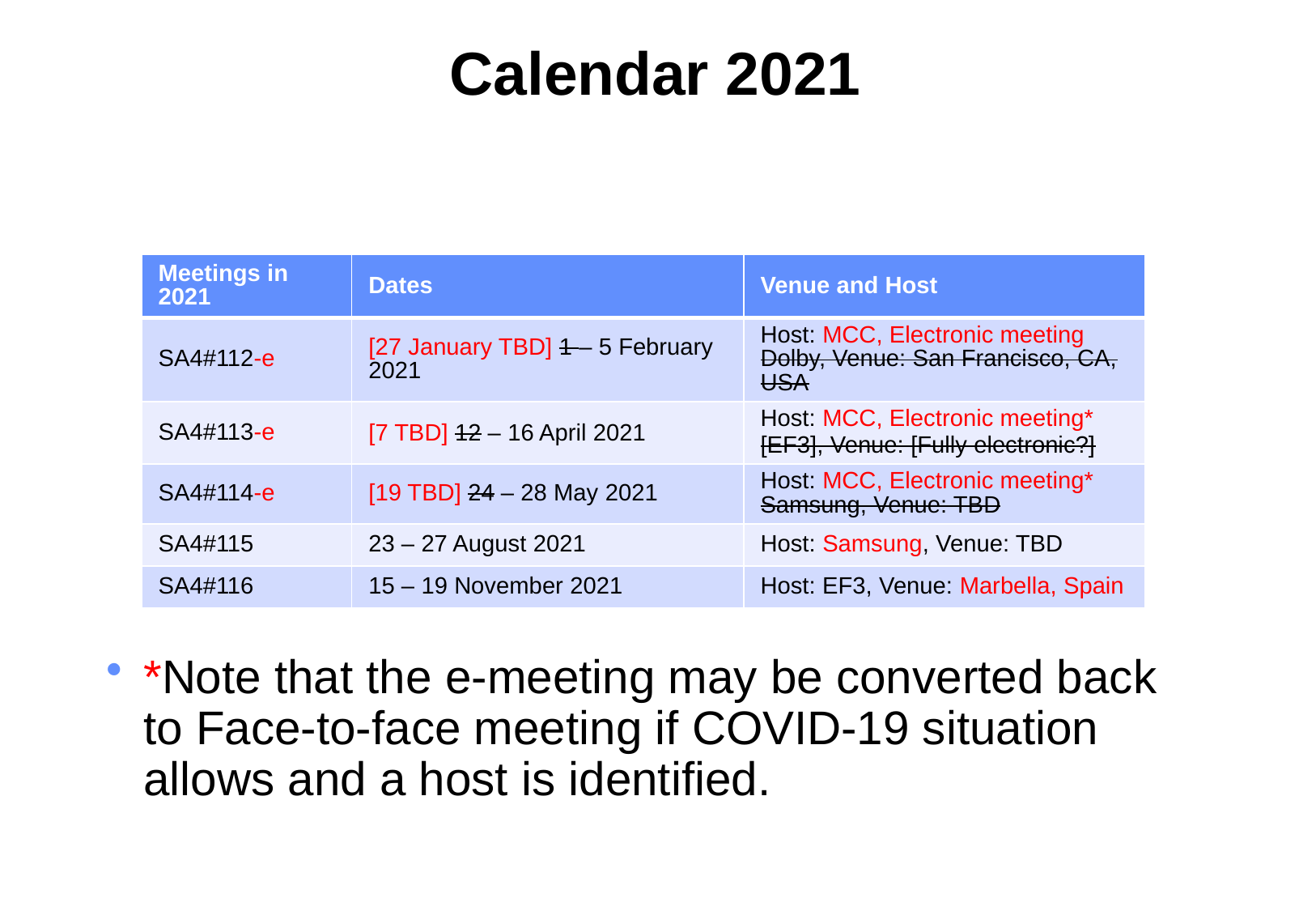

# Calendar 2021
| Meetings in 2021 | Dates | Venue and Host |
| --- | --- | --- |
| SA4#112-e | [27 January TBD] 1 – 5 February 2021 | Host: MCC, Electronic meeting Dolby, Venue: San Francisco, CA, USA |
| SA4#113-e | [7 TBD] 12 – 16 April 2021 | Host: MCC, Electronic meeting\* [EF3], Venue: [Fully electronic?] |
| SA4#114-e | [19 TBD] 24 – 28 May 2021 | Host: MCC, Electronic meeting\* Samsung, Venue: TBD |
| SA4#115 | 23 – 27 August 2021 | Host: Samsung, Venue: TBD |
| SA4#116 | 15 – 19 November 2021 | Host: EF3, Venue: Marbella, Spain |
*Note that the e-meeting may be converted back to Face-to-face meeting if COVID-19 situation allows and a host is identified.